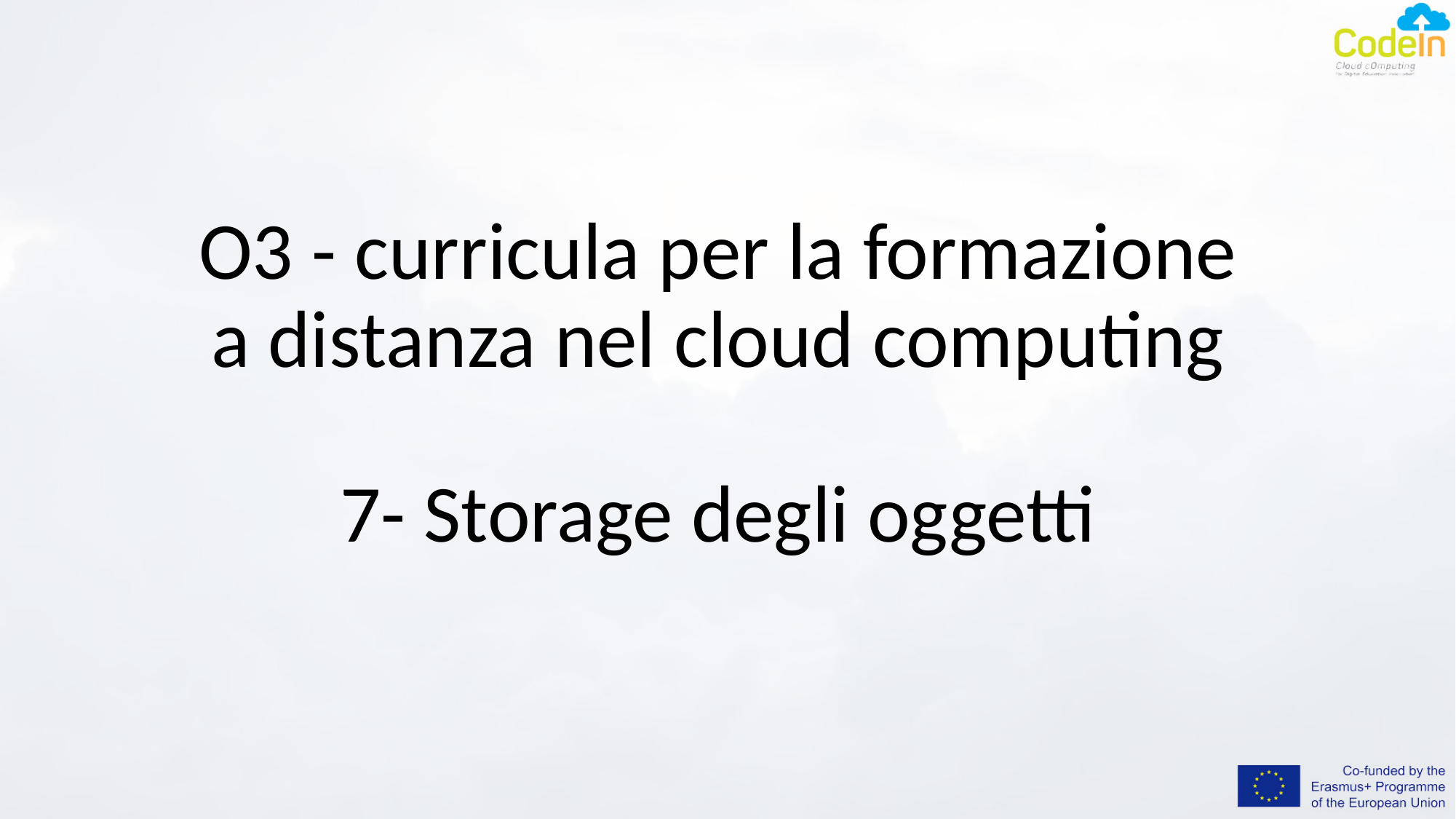

# O3 - curricula per la formazione a distanza nel cloud computing 7- Storage degli oggetti